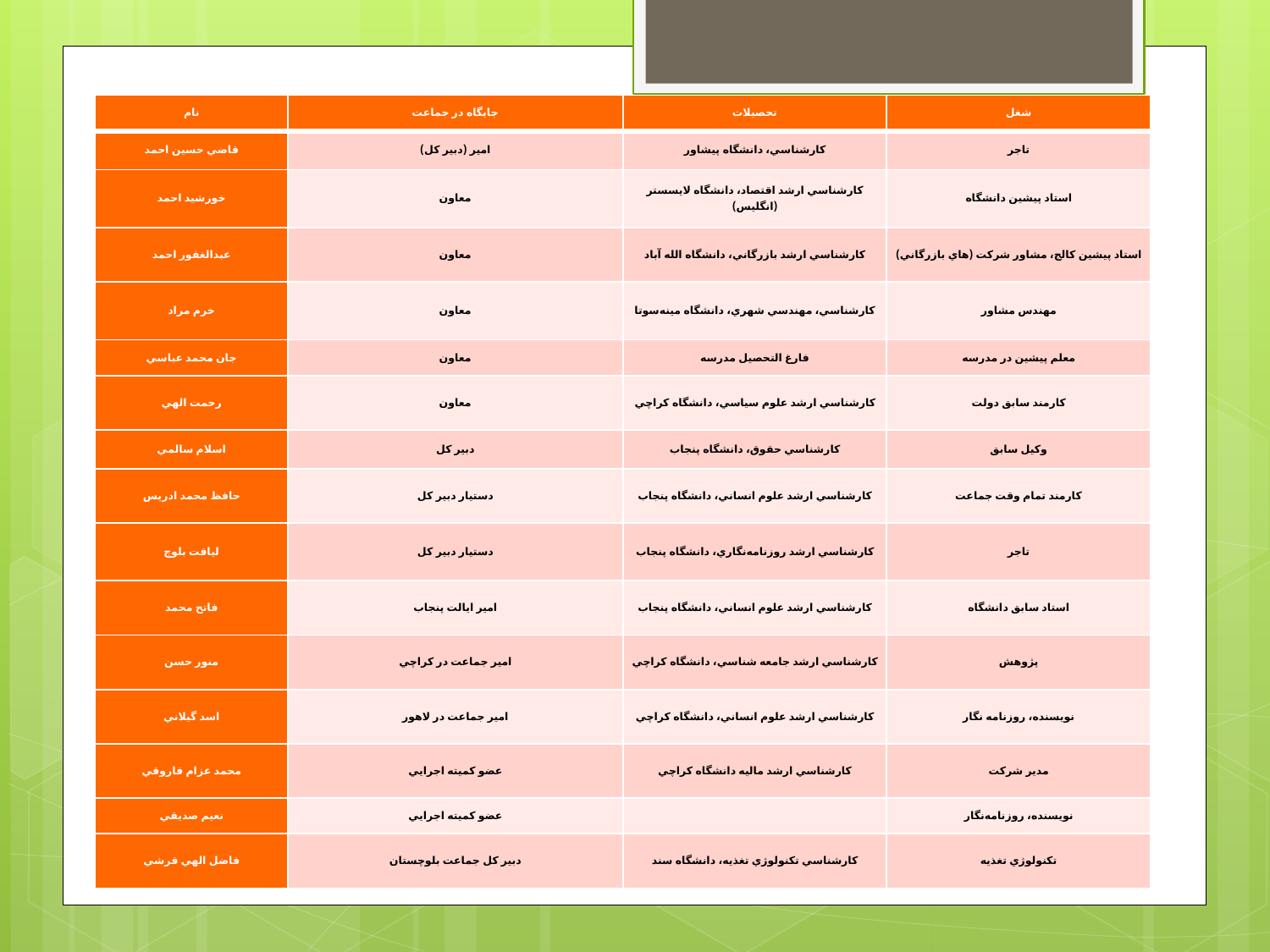

| نام | جايگاه در جماعت | تحصيلات | شغل |
| --- | --- | --- | --- |
| قاضي حسين احمد | امير (دبير کل) | کارشناسي، دانشگاه پيشاور | تاجر |
| خورشيد احمد | معاون | کارشناسي ارشد اقتصاد، دانشگاه لايسستر (انگليس) | استاد پيشين دانشگاه |
| عبدالغفور احمد | معاون | کارشناسي ارشد بازرگاني، دانشگاه الله آباد | استاد پيشين کالج، مشاور شرکت (هاي بازرگاني) |
| خرم مراد | معاون | کارشناسي، مهندسي شهري، دانشگاه مينه‌سوتا | مهندس مشاور |
| جان محمد عباسي | معاون | فارغ التحصيل مدرسه | معلم پيشين در مدرسه |
| رحمت الهي | معاون | کارشناسي ارشد علوم سياسي، دانشگاه کراچي | کارمند سابق دولت |
| اسلام سالمي | دبير کل | کارشناسي حقوق، دانشگاه پنجاب | وکيل سابق |
| حافظ محمد ادريس | دستيار دبير کل | کارشناسي ارشد علوم انساني، دانشگاه پنجاب | کارمند تمام وقت جماعت |
| لياقت بلوچ | دستيار دبير کل | کارشناسي ارشد روزنامه‌نگاري، دانشگاه پنجاب | تاجر |
| فاتح محمد | امير ايالت پنجاب | کارشناسي ارشد علوم انساني، دانشگاه پنجاب | استاد سابق دانشگاه |
| منور حسن | امير جماعت در کراچي | کارشناسي ارشد جامعه شناسي، دانشگاه کراچي | پژوهش |
| اسد گيلاني | امير جماعت در لاهور | کارشناسي ارشد علوم انساني، دانشگاه کراچي | نويسنده، روزنامه نگار |
| محمد عزام فاروقي | عضو کميته اجرايي | کارشناسي ارشد ماليه دانشگاه کراچي | مدير شرکت |
| نعيم صديقي | عضو کميته اجرايي |  | نويسنده، روزنامه‌نگار |
| فاضل الهي قرشي | دبير کل جماعت بلوچستان | کارشناسي تکنولوژي تغذيه، دانشگاه سند | تکنولوژي تغذيه |
#